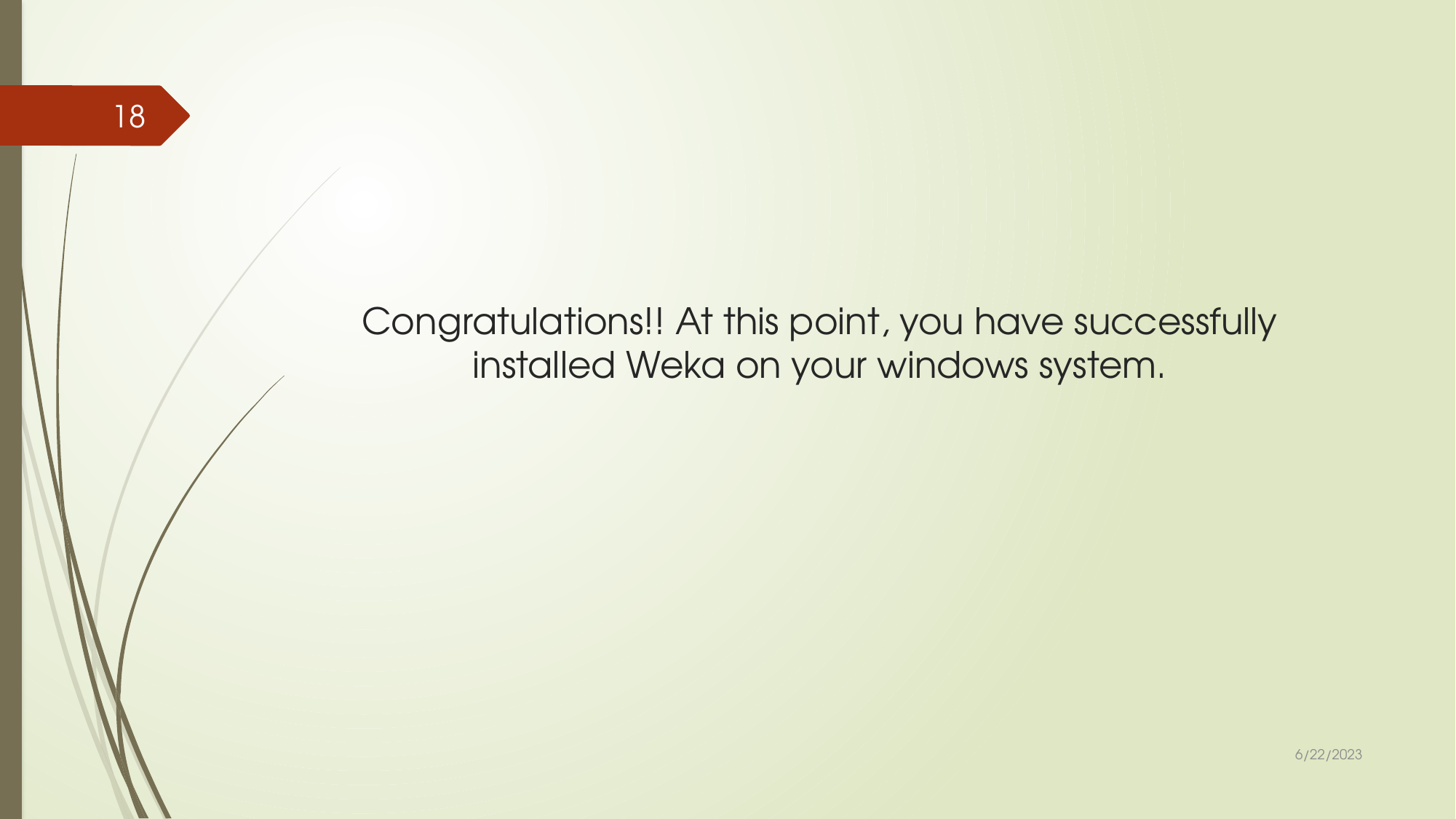

18
# Congratulations!! At this point, you have successfully installed Weka on your windows system.
6/22/2023